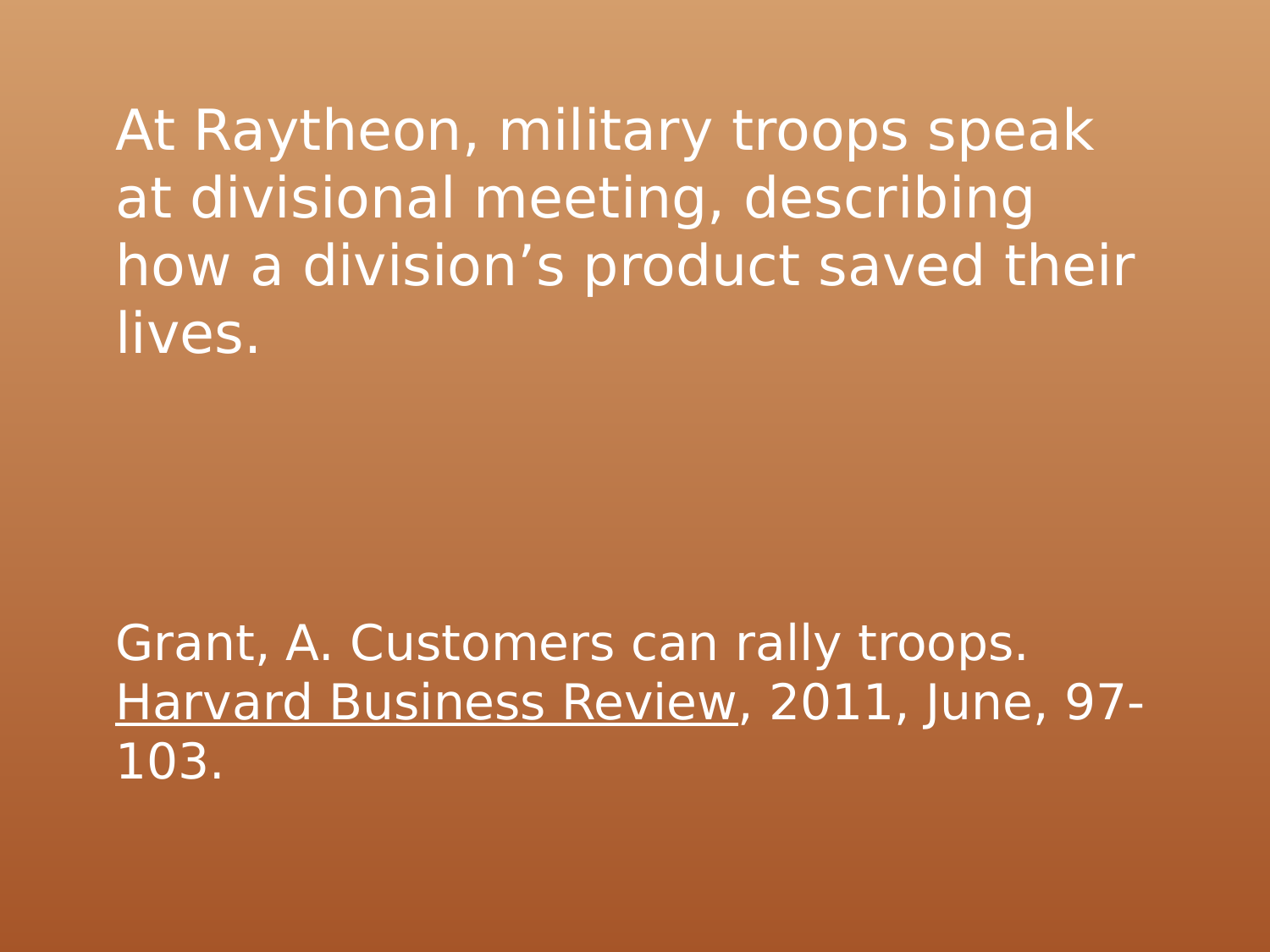

At Raytheon, military troops speak  at divisional meeting, describing how a division’s product saved their lives.

Grant, A. Customers can rally troops. Harvard Business Review, 2011, June, 97-103.